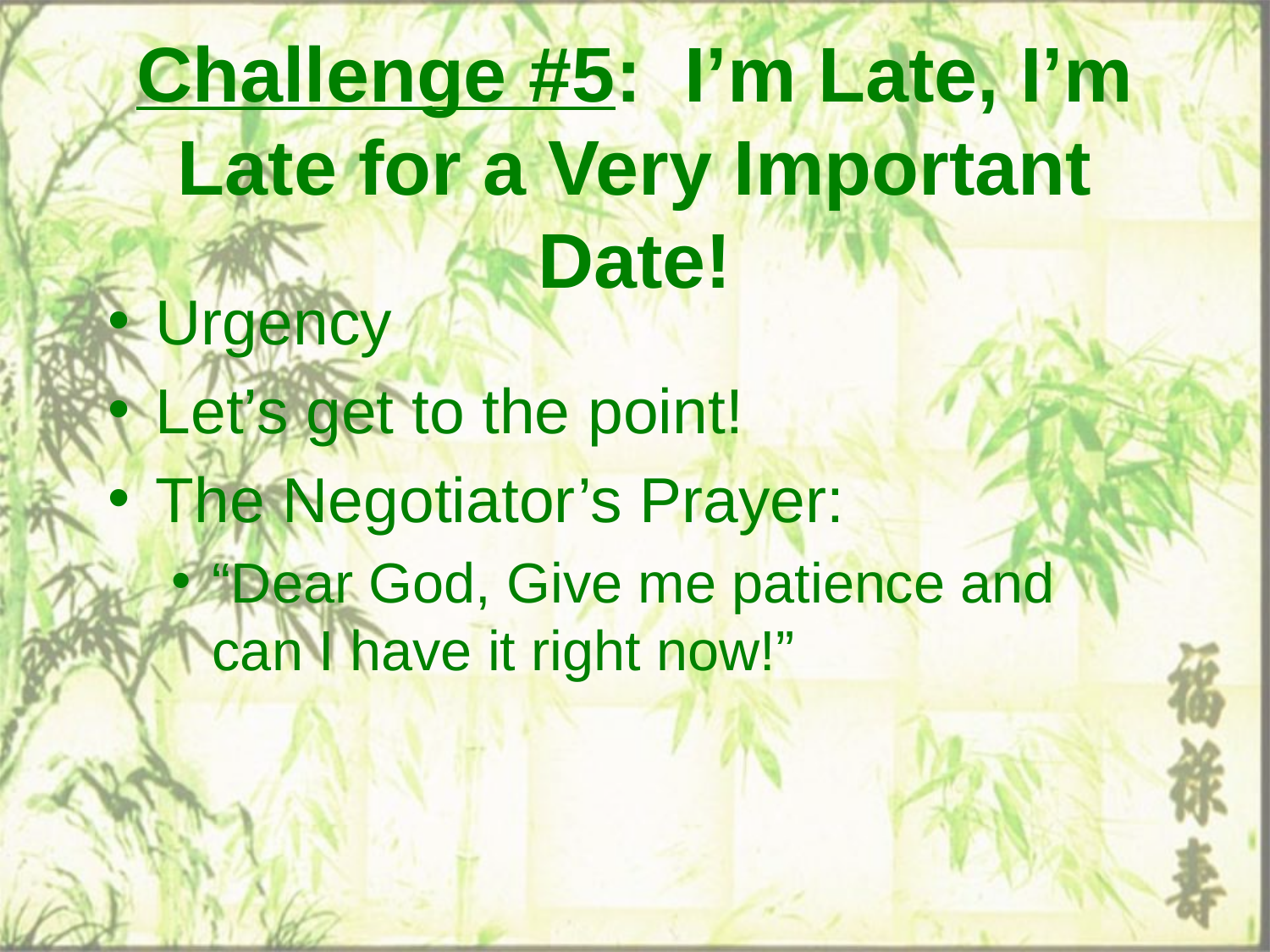

# Challenge #5:  I’m Late, I’m Late for a Very Important Date!
Urgency
Let’s get to the point!
The Negotiator’s Prayer:
“Dear God, Give me patience and can I have it right now!”